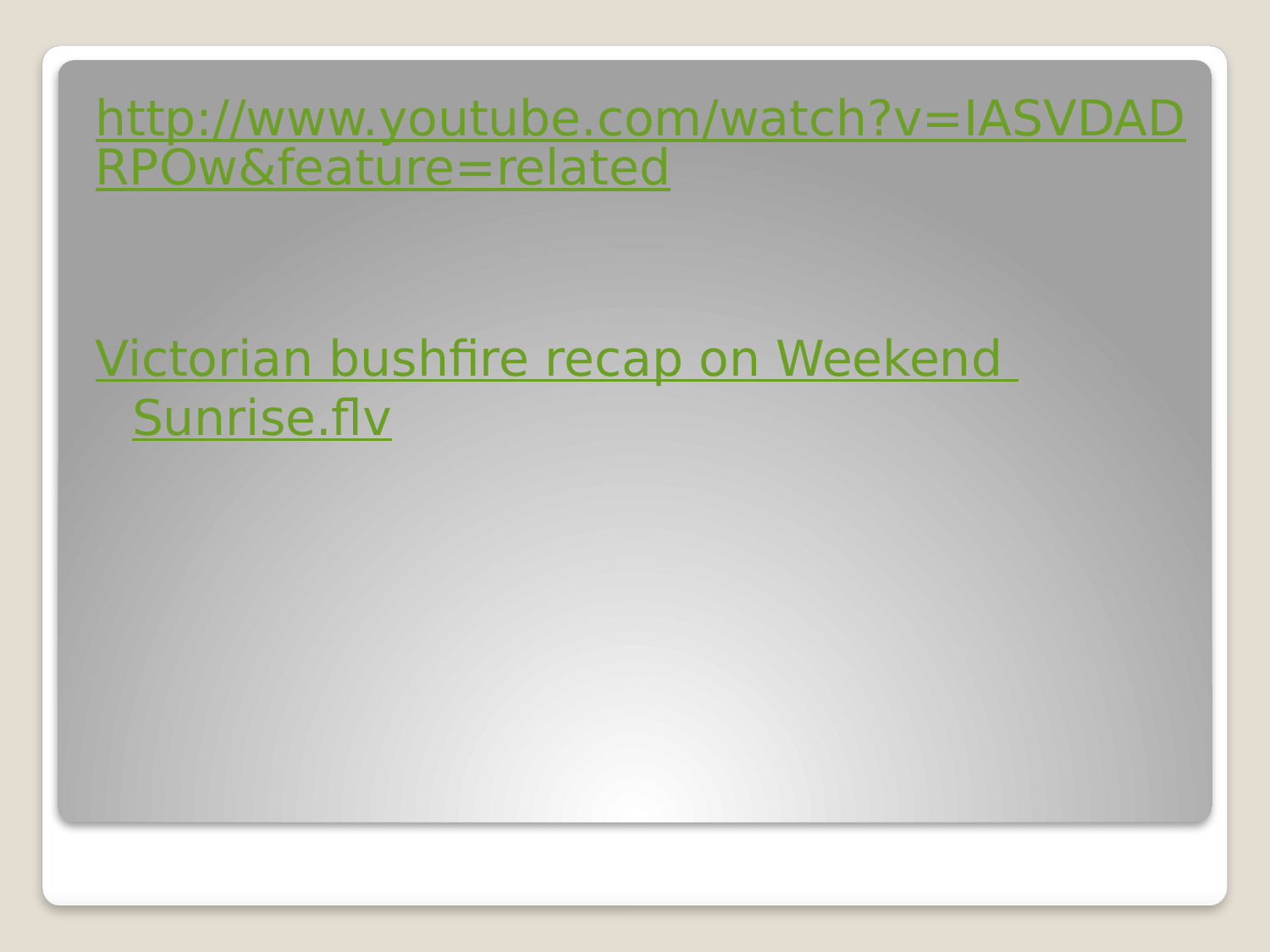

http://www.youtube.com/watch?v=IASVDADRPOw&feature=related

Victorian bushfire recap on Weekend Sunrise.flv
#